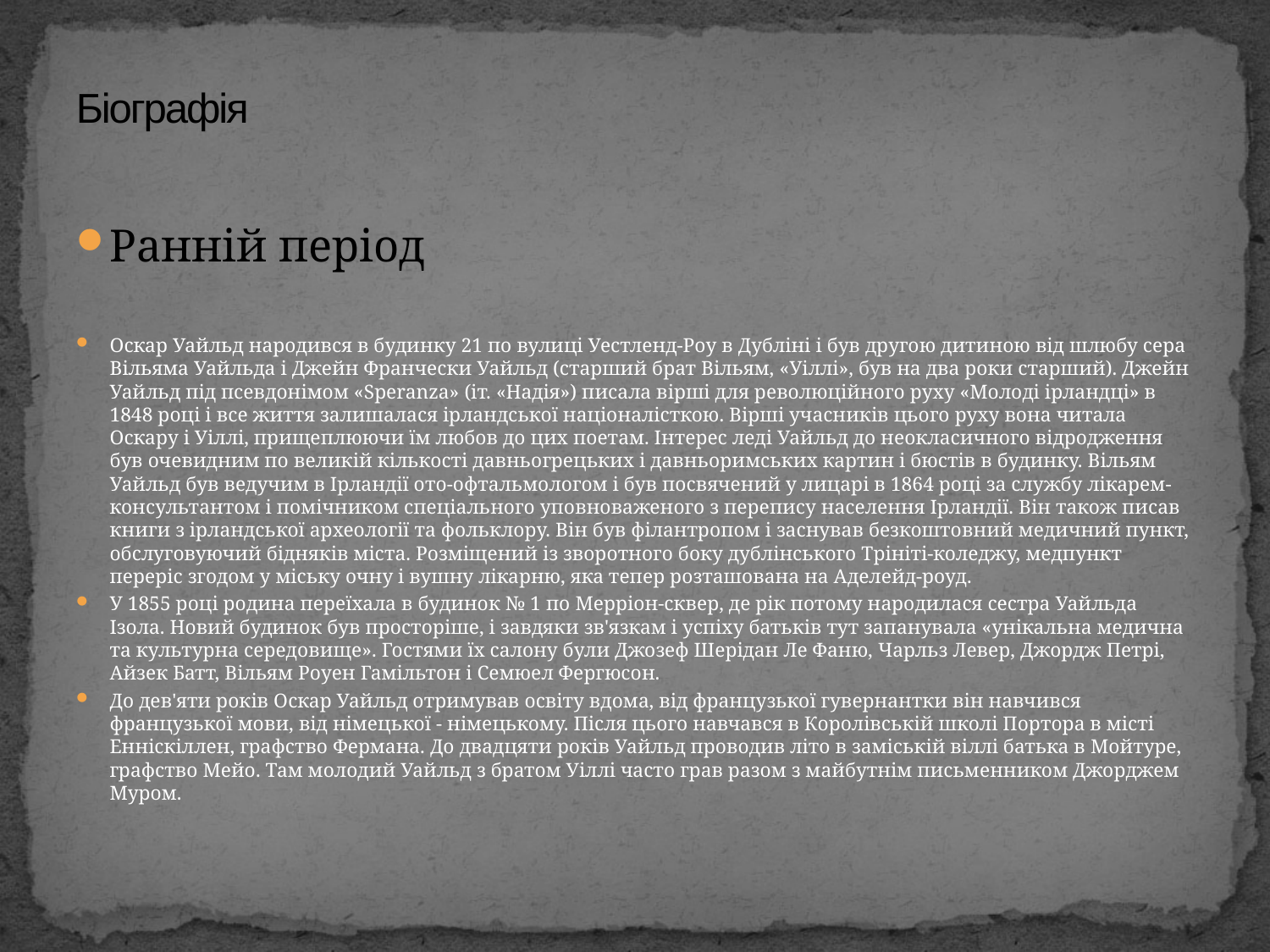

# Біографія
Ранній період

Оскар Уайльд народився в будинку 21 по вулиці Уестленд-Роу в Дубліні і був другою дитиною від шлюбу сера Вільяма Уайльда і Джейн Франчески Уайльд (старший брат Вільям, «Уіллі», був на два роки старший). Джейн Уайльд під псевдонімом «Speranza» (іт. «Надія») писала вірші для революційного руху «Молоді ірландці» в 1848 році і все життя залишалася ірландської націоналісткою. Вірші учасників цього руху вона читала Оскару і Уіллі, прищеплюючи їм любов до цих поетам. Інтерес леді Уайльд до неокласичного відродження був очевидним по великій кількості давньогрецьких і давньоримських картин і бюстів в будинку. Вільям Уайльд був ведучим в Ірландії ото-офтальмологом і був посвячений у лицарі в 1864 році за службу лікарем-консультантом і помічником спеціального уповноваженого з перепису населення Ірландії. Він також писав книги з ірландської археології та фольклору. Він був філантропом і заснував безкоштовний медичний пункт, обслуговуючий бідняків міста. Розміщений із зворотного боку дублінського Трініті-коледжу, медпункт переріс згодом у міську очну і вушну лікарню, яка тепер розташована на Аделейд-роуд.
У 1855 році родина переїхала в будинок № 1 по Мерріон-сквер, де рік потому народилася сестра Уайльда Ізола. Новий будинок був просторіше, і завдяки зв'язкам і успіху батьків тут запанувала «унікальна медична та культурна середовище». Гостями їх салону були Джозеф Шерідан Ле Фаню, Чарльз Левер, Джордж Петрі, Айзек Батт, Вільям Роуен Гамільтон і Семюел Фергюсон.
До дев'яти років Оскар Уайльд отримував освіту вдома, від французької гувернантки він навчився французької мови, від німецької - німецькому. Після цього навчався в Королівській школі Портора в місті Енніскіллен, графство Фермана. До двадцяти років Уайльд проводив літо в заміській віллі батька в Мойтуре, графство Мейо. Там молодий Уайльд з братом Уіллі часто грав разом з майбутнім письменником Джорджем Муром.